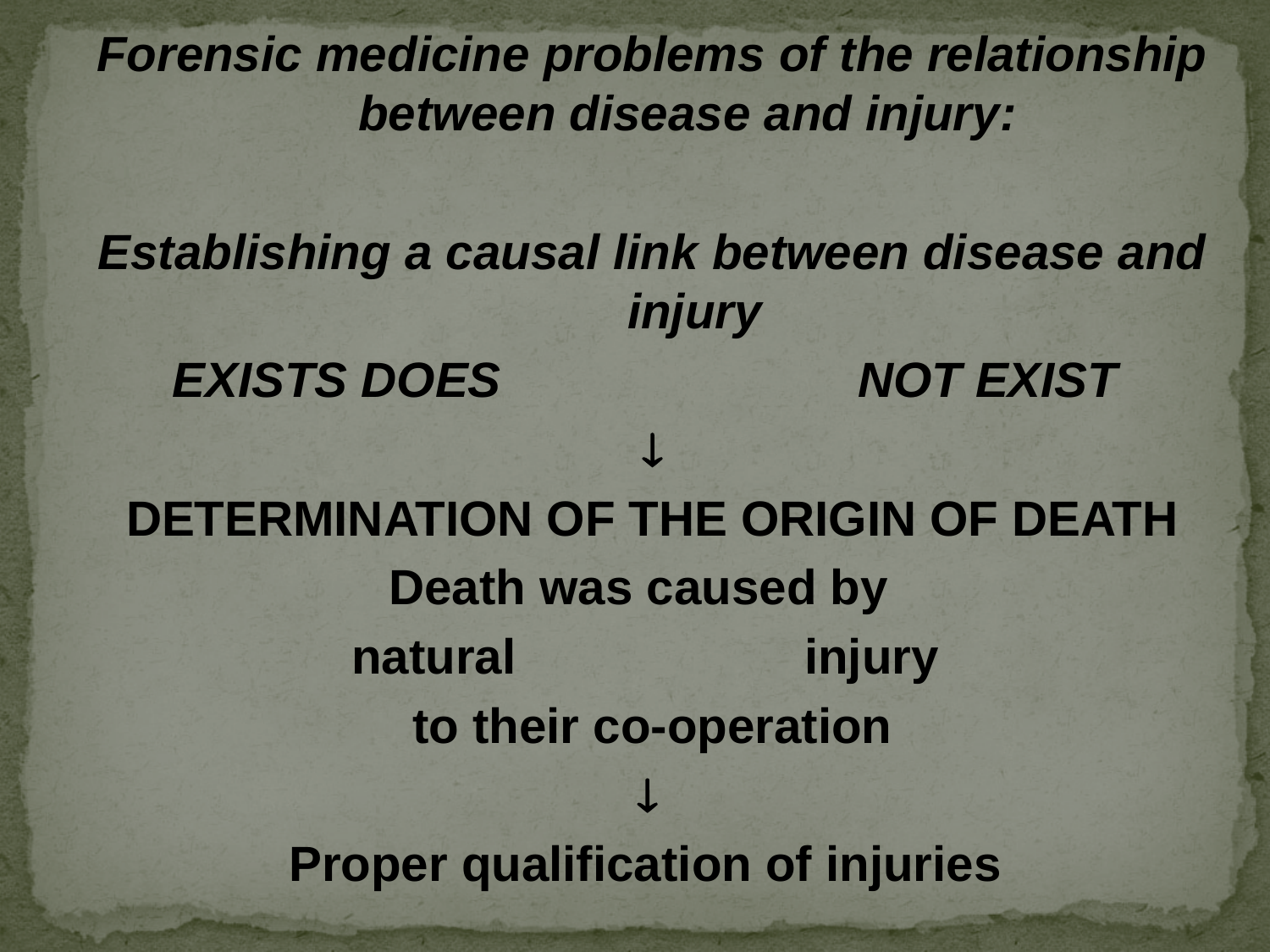

Forensic medicine problems of the relationship between disease and injury:

Establishing a causal link between disease and injury
EXISTS DOES                          NOT EXIST
↓
DETERMINATION OF THE ORIGIN OF DEATH
Death was caused by
natural                     injury
to their co-operation
  ↓
Proper qualification of injuries